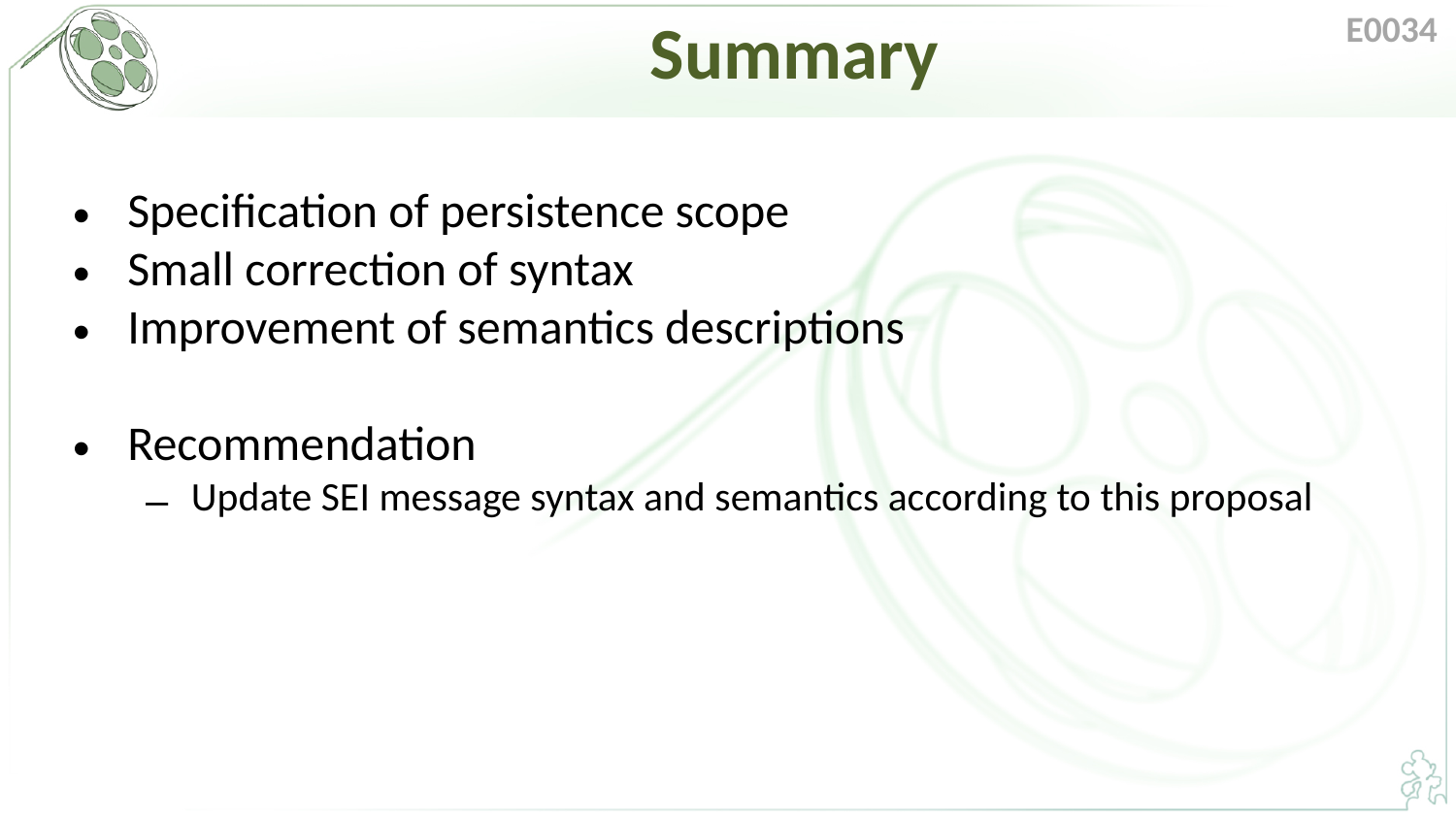

# Summary
Specification of persistence scope
Small correction of syntax
Improvement of semantics descriptions

Recommendation
Update SEI message syntax and semantics according to this proposal